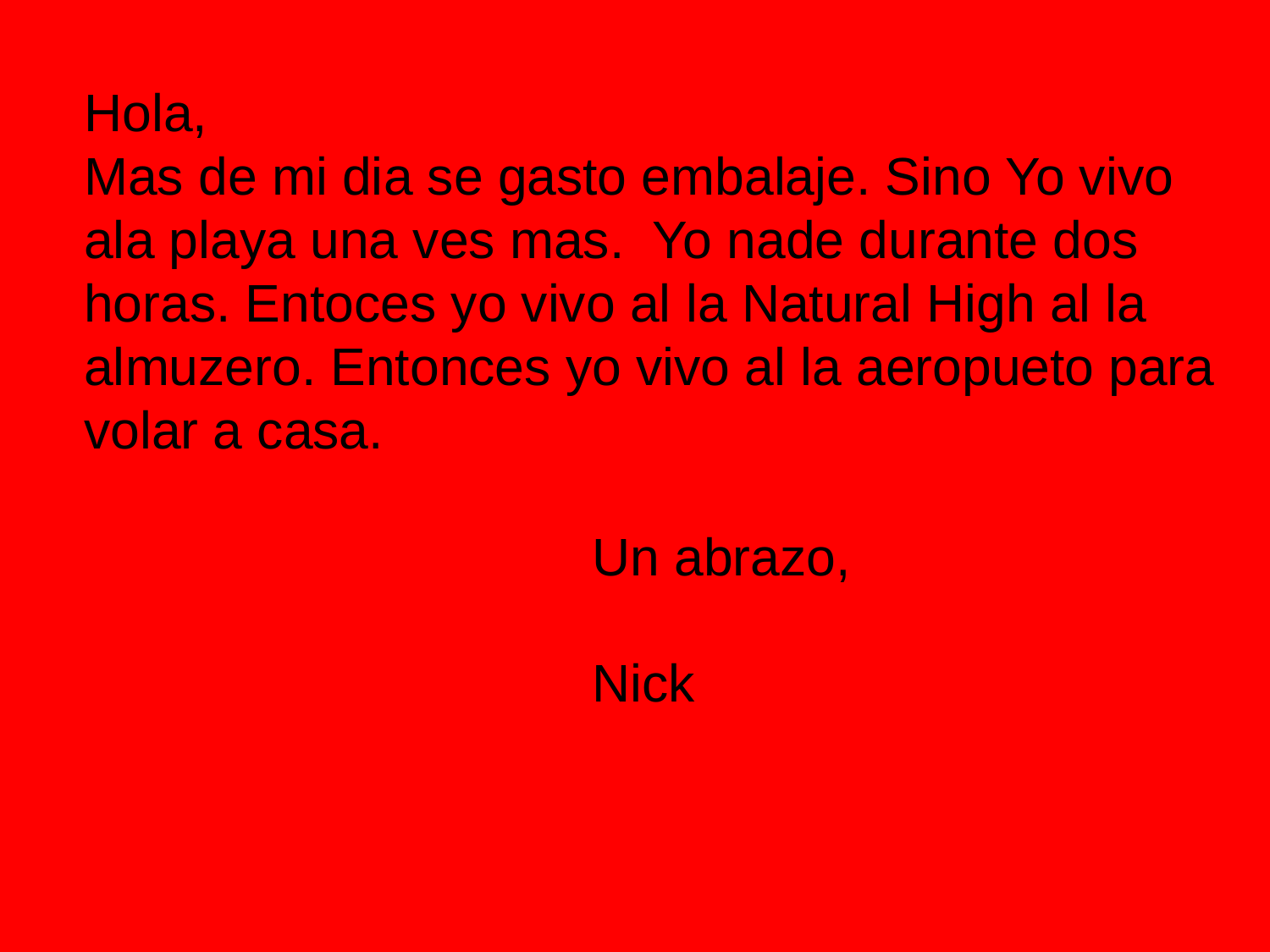

Hola,
Mas de mi dia se gasto embalaje. Sino Yo vivo ala playa una ves mas.  Yo nade durante dos horas. Entoces yo vivo al la Natural High al la almuzero. Entonces yo vivo al la aeropueto para volar a casa.
												Un abrazo,
												Nick